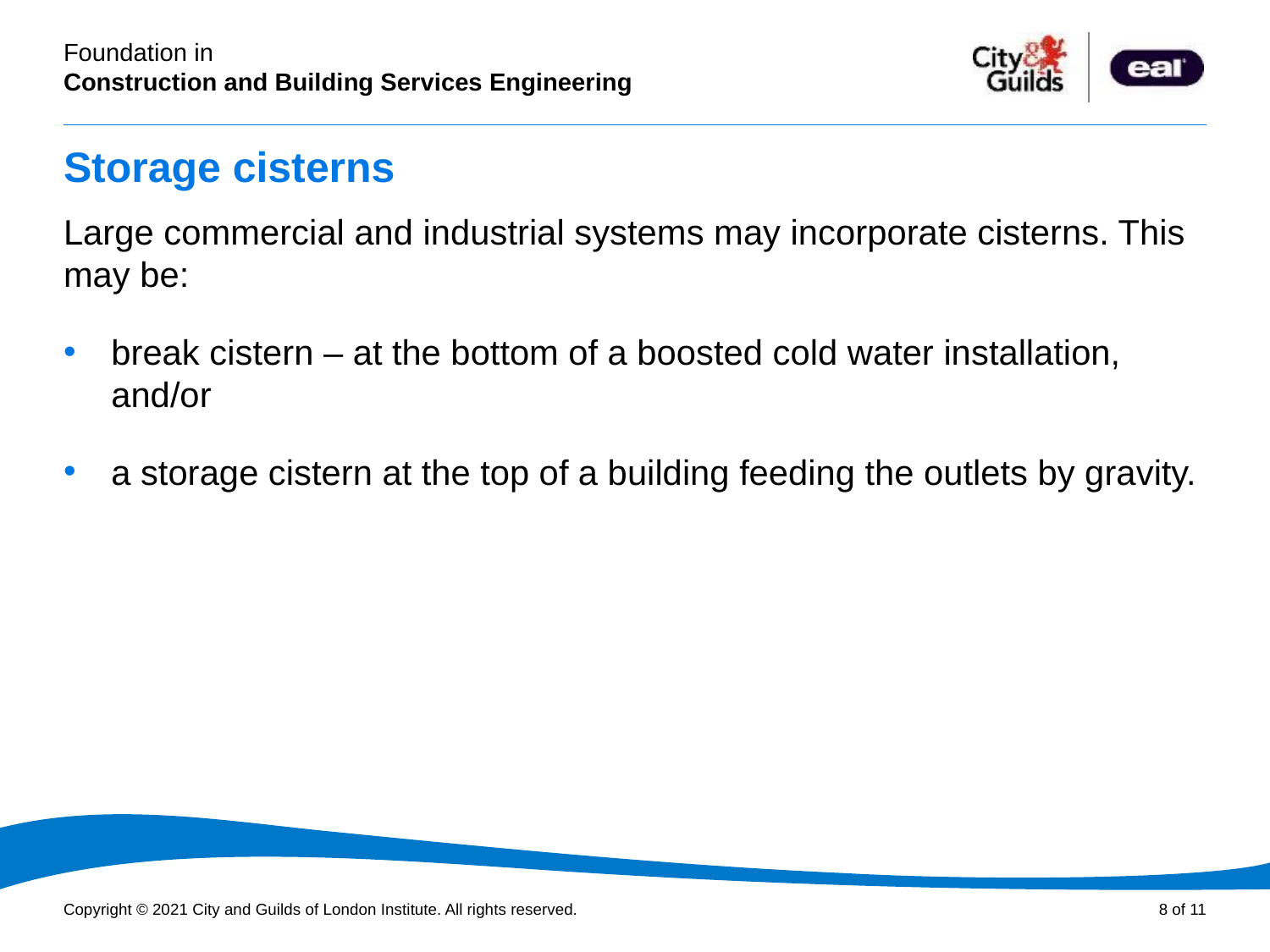

# Storage cisterns
Large commercial and industrial systems may incorporate cisterns. This may be:
break cistern – at the bottom of a boosted cold water installation,
and/or
a storage cistern at the top of a building feeding the outlets by gravity.